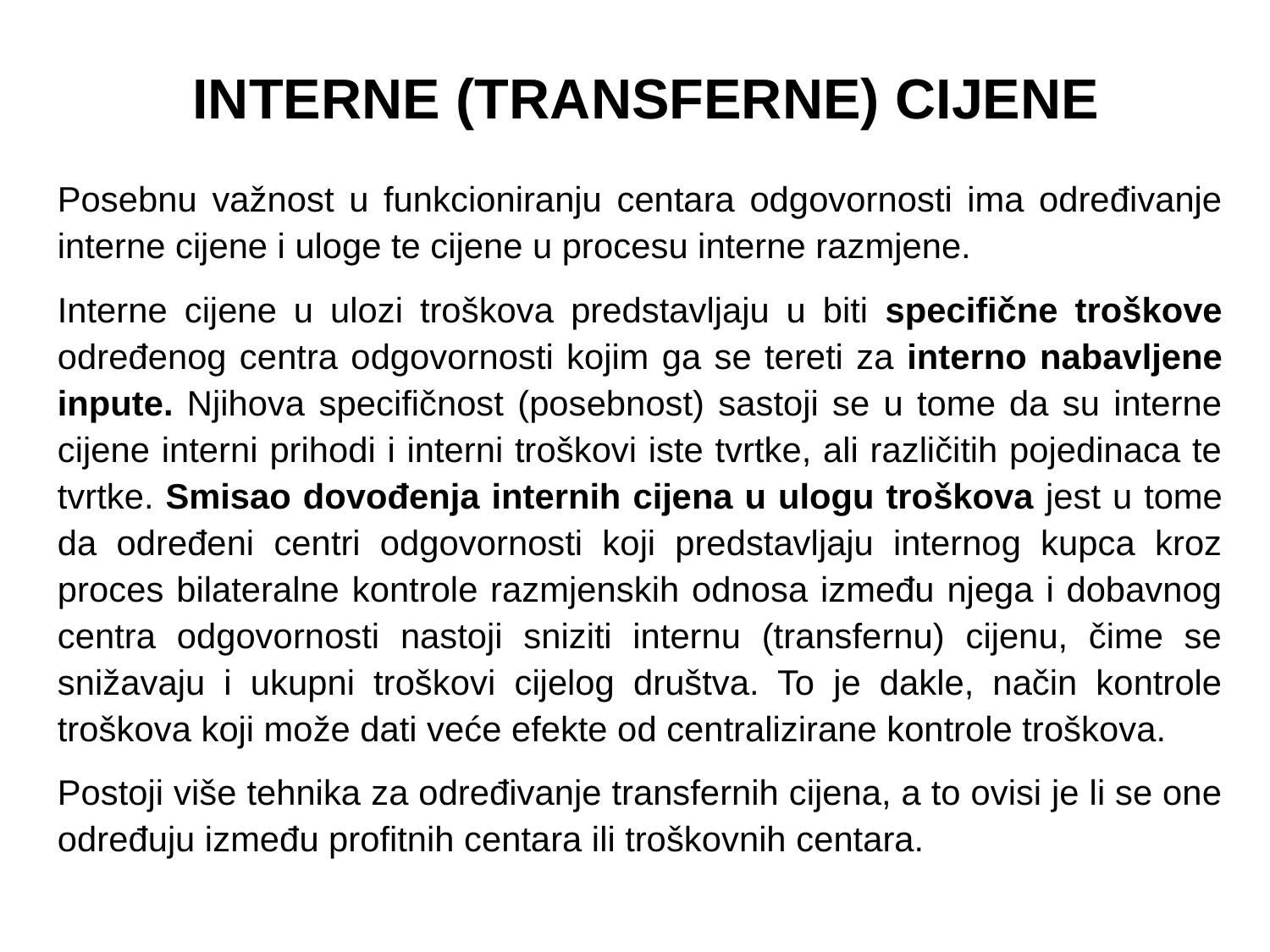

INTERNE (TRANSFERNE) CIJENE
Posebnu važnost u funkcioniranju centara odgovornosti ima određivanje interne cijene i uloge te cijene u procesu interne razmjene.
Interne cijene u ulozi troškova predstavljaju u biti specifične troškove određenog centra odgovornosti kojim ga se tereti za interno nabavljene inpute. Njihova specifičnost (posebnost) sastoji se u tome da su interne cijene interni prihodi i interni troškovi iste tvrtke, ali različitih pojedinaca te tvrtke. Smisao dovođenja internih cijena u ulogu troškova jest u tome da određeni centri odgovornosti koji predstavljaju internog kupca kroz proces bilateralne kontrole razmjenskih odnosa između njega i dobavnog centra odgovornosti nastoji sniziti internu (transfernu) cijenu, čime se snižavaju i ukupni troškovi cijelog društva. To je dakle, način kontrole troškova koji može dati veće efekte od centralizirane kontrole troškova.
Postoji više tehnika za određivanje transfernih cijena, a to ovisi je li se one određuju između profitnih centara ili troškovnih centara.